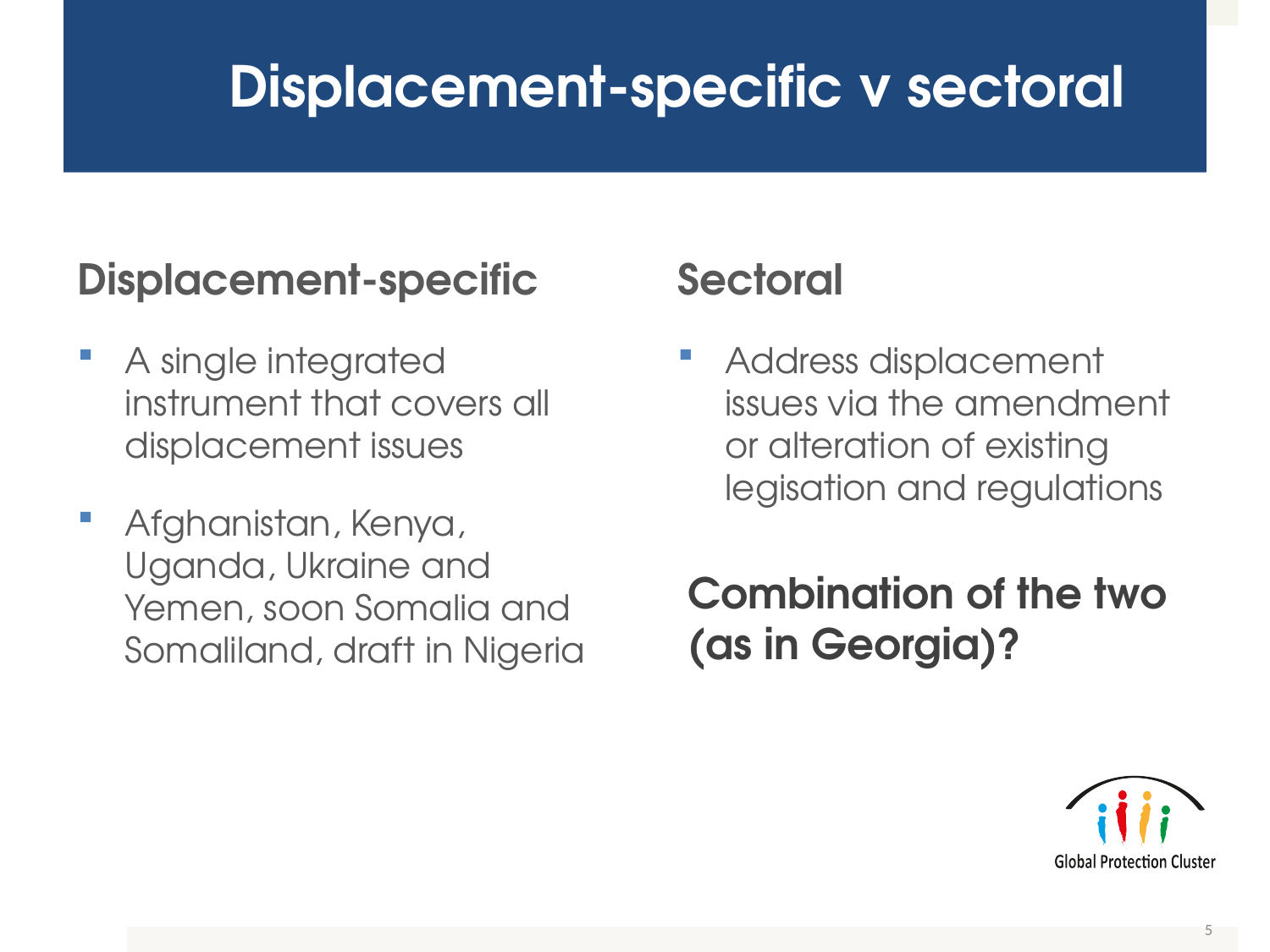

# Displacement-specific v sectoral
Displacement-specific
A single integrated instrument that covers all displacement issues
Afghanistan, Kenya, Uganda, Ukraine and Yemen, soon Somalia and Somaliland, draft in Nigeria
Sectoral
Address displacement issues via the amendment or alteration of existing legisation and regulations
Combination of the two (as in Georgia)?